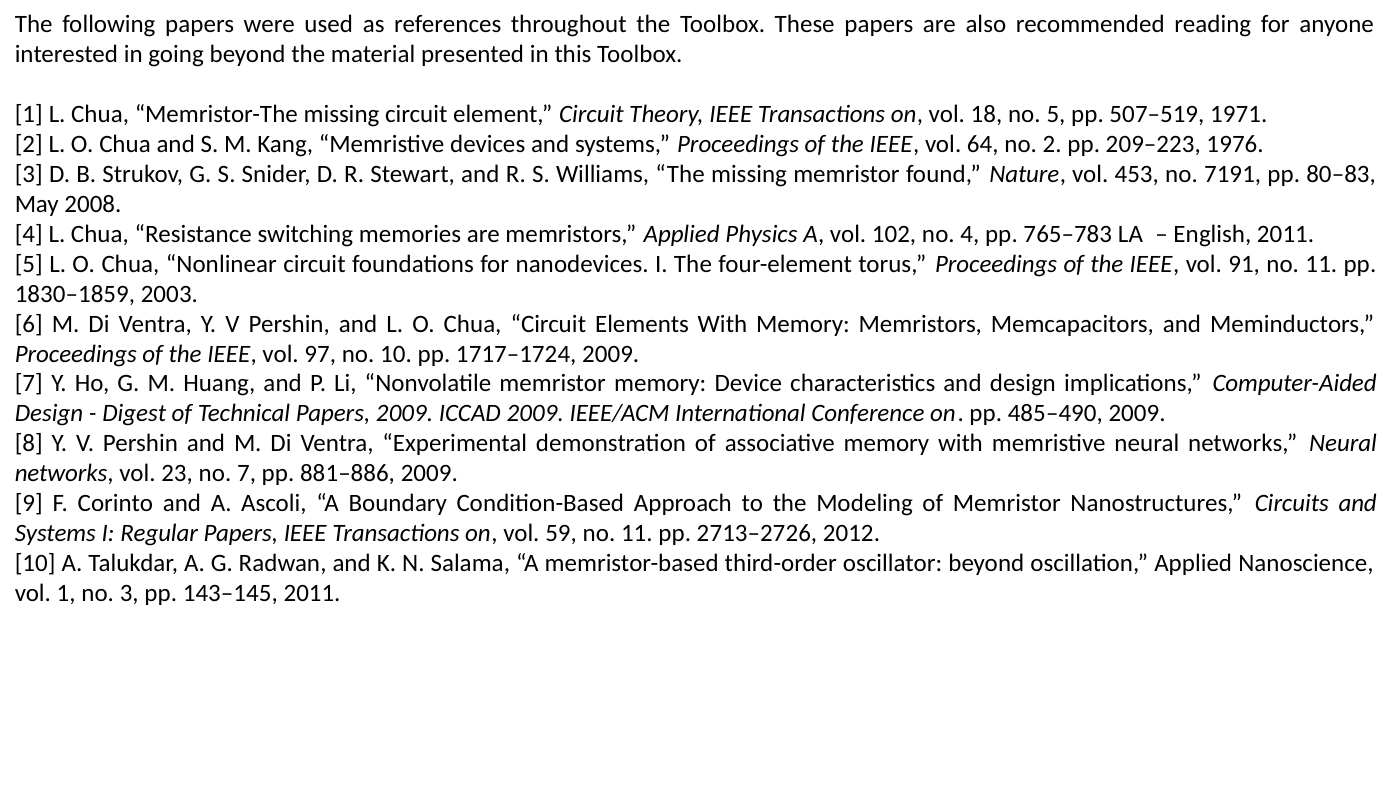

The following papers were used as references throughout the Toolbox. These papers are also recommended reading for anyone interested in going beyond the material presented in this Toolbox.

[1] L. Chua, “Memristor-The missing circuit element,” Circuit Theory, IEEE Transactions on, vol. 18, no. 5, pp. 507–519, 1971.
[2] L. O. Chua and S. M. Kang, “Memristive devices and systems,” Proceedings of the IEEE, vol. 64, no. 2. pp. 209–223, 1976.
[3] D. B. Strukov, G. S. Snider, D. R. Stewart, and R. S. Williams, “The missing memristor found,” Nature, vol. 453, no. 7191, pp. 80–83, May 2008.
[4] L. Chua, “Resistance switching memories are memristors,” Applied Physics A, vol. 102, no. 4, pp. 765–783 LA  – English, 2011.
[5] L. O. Chua, “Nonlinear circuit foundations for nanodevices. I. The four-element torus,” Proceedings of the IEEE, vol. 91, no. 11. pp. 1830–1859, 2003.
[6] M. Di Ventra, Y. V Pershin, and L. O. Chua, “Circuit Elements With Memory: Memristors, Memcapacitors, and Meminductors,” Proceedings of the IEEE, vol. 97, no. 10. pp. 1717–1724, 2009.
[7] Y. Ho, G. M. Huang, and P. Li, “Nonvolatile memristor memory: Device characteristics and design implications,” Computer-Aided Design - Digest of Technical Papers, 2009. ICCAD 2009. IEEE/ACM International Conference on. pp. 485–490, 2009.
[8] Y. V. Pershin and M. Di Ventra, “Experimental demonstration of associative memory with memristive neural networks,” Neural networks, vol. 23, no. 7, pp. 881–886, 2009.
[9] F. Corinto and A. Ascoli, “A Boundary Condition-Based Approach to the Modeling of Memristor Nanostructures,” Circuits and Systems I: Regular Papers, IEEE Transactions on, vol. 59, no. 11. pp. 2713–2726, 2012.
[10] A. Talukdar, A. G. Radwan, and K. N. Salama, “A memristor-based third-order oscillator: beyond oscillation,” Applied Nanoscience, vol. 1, no. 3, pp. 143–145, 2011.